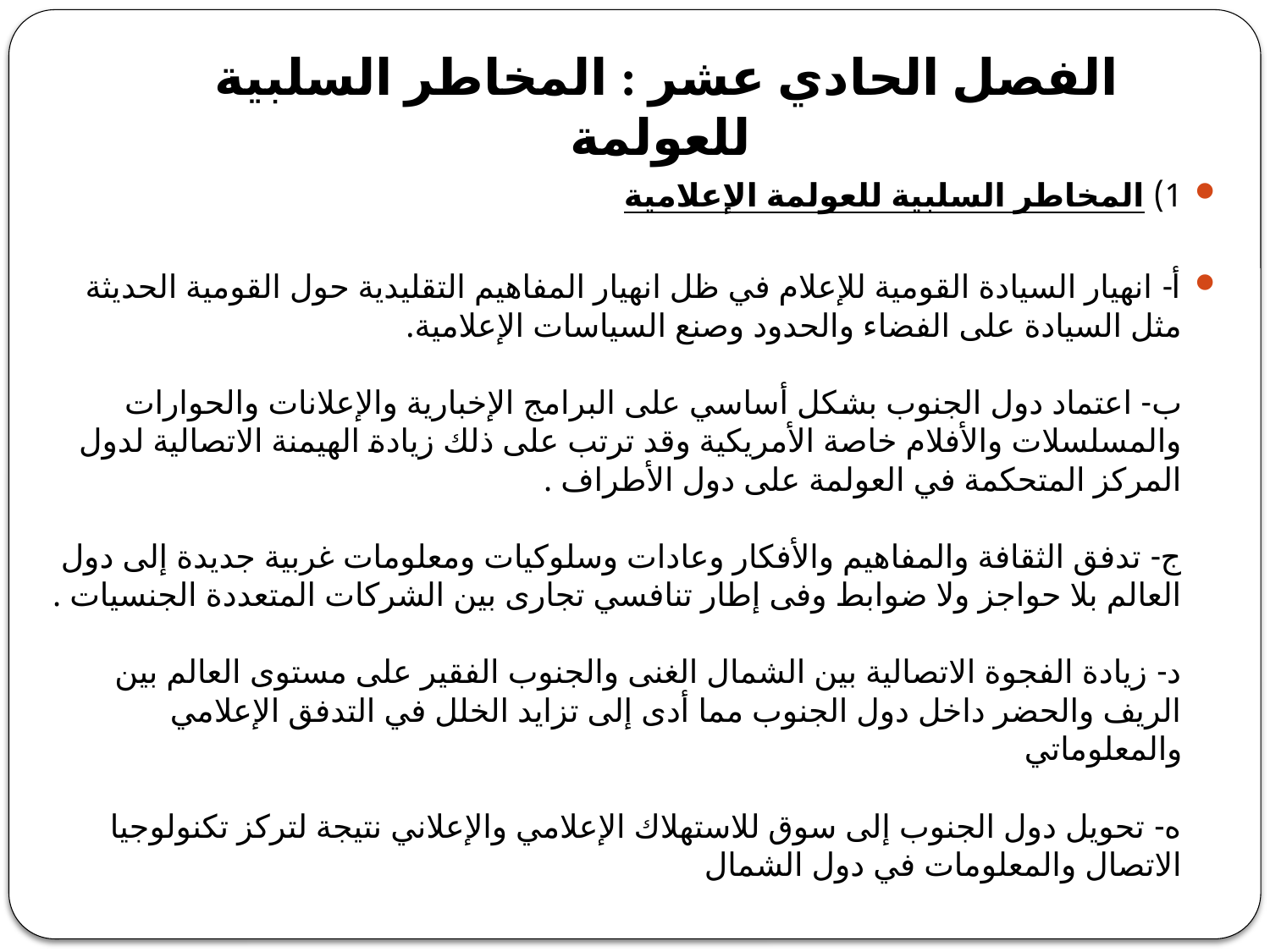

# الفصل الحادي عشر : المخاطر السلبية للعولمة
1) المخاطر السلبية للعولمة الإعلامية

أ- انهيار السيادة القومية للإعلام في ظل انهيار المفاهيم التقليدية حول القومية الحديثة مثل السيادة على الفضاء والحدود وصنع السياسات الإعلامية.
ب- اعتماد دول الجنوب بشكل أساسي على البرامج الإخبارية والإعلانات والحوارات والمسلسلات والأفلام خاصة الأمريكية وقد ترتب على ذلك زيادة الهيمنة الاتصالية لدول المركز المتحكمة في العولمة على دول الأطراف .
ج- تدفق الثقافة والمفاهيم والأفكار وعادات وسلوكيات ومعلومات غربية جديدة إلى دول العالم بلا حواجز ولا ضوابط وفى إطار تنافسي تجارى بين الشركات المتعددة الجنسيات .
د- زيادة الفجوة الاتصالية بين الشمال الغنى والجنوب الفقير على مستوى العالم بين الريف والحضر داخل دول الجنوب مما أدى إلى تزايد الخلل في التدفق الإعلامي والمعلوماتي
ه- تحويل دول الجنوب إلى سوق للاستهلاك الإعلامي والإعلاني نتيجة لتركز تكنولوجيا الاتصال والمعلومات في دول الشمال